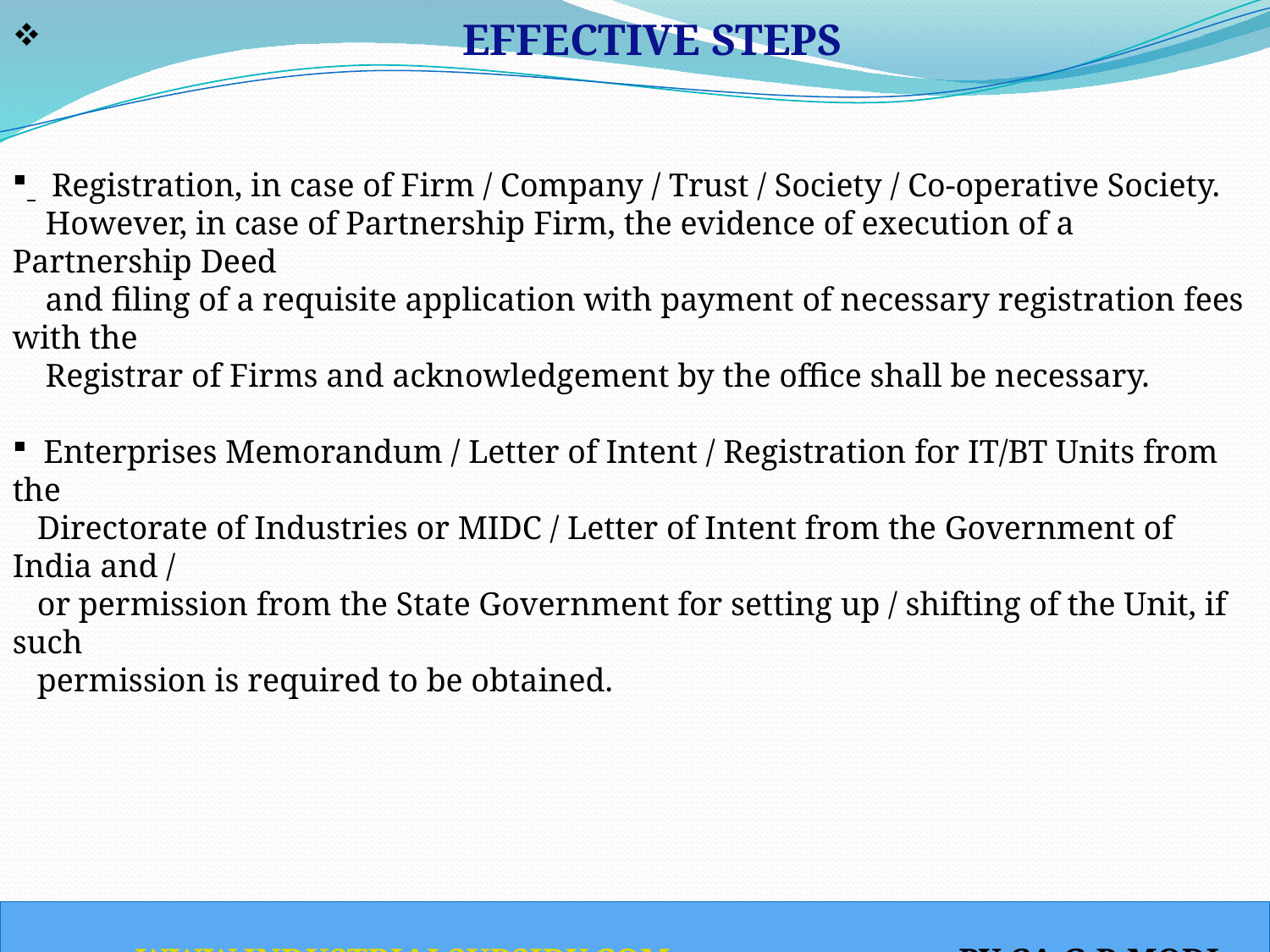

EFFECTIVE STEPS

   Registration, in case of Firm / Company / Trust / Society / Co-operative Society.
    However, in case of Partnership Firm, the evidence of execution of a Partnership Deed
    and filing of a requisite application with payment of necessary registration fees with the
    Registrar of Firms and acknowledgement by the office shall be necessary.

  Enterprises Memorandum / Letter of Intent / Registration for IT/BT Units from the
   Directorate of Industries or MIDC / Letter of Intent from the Government of India and /
   or permission from the State Government for setting up / shifting of the Unit, if such
   permission is required to be obtained.

 WWW.INDUSTRIALSUBSIDY.COM                                   BY CA G.B.MODI